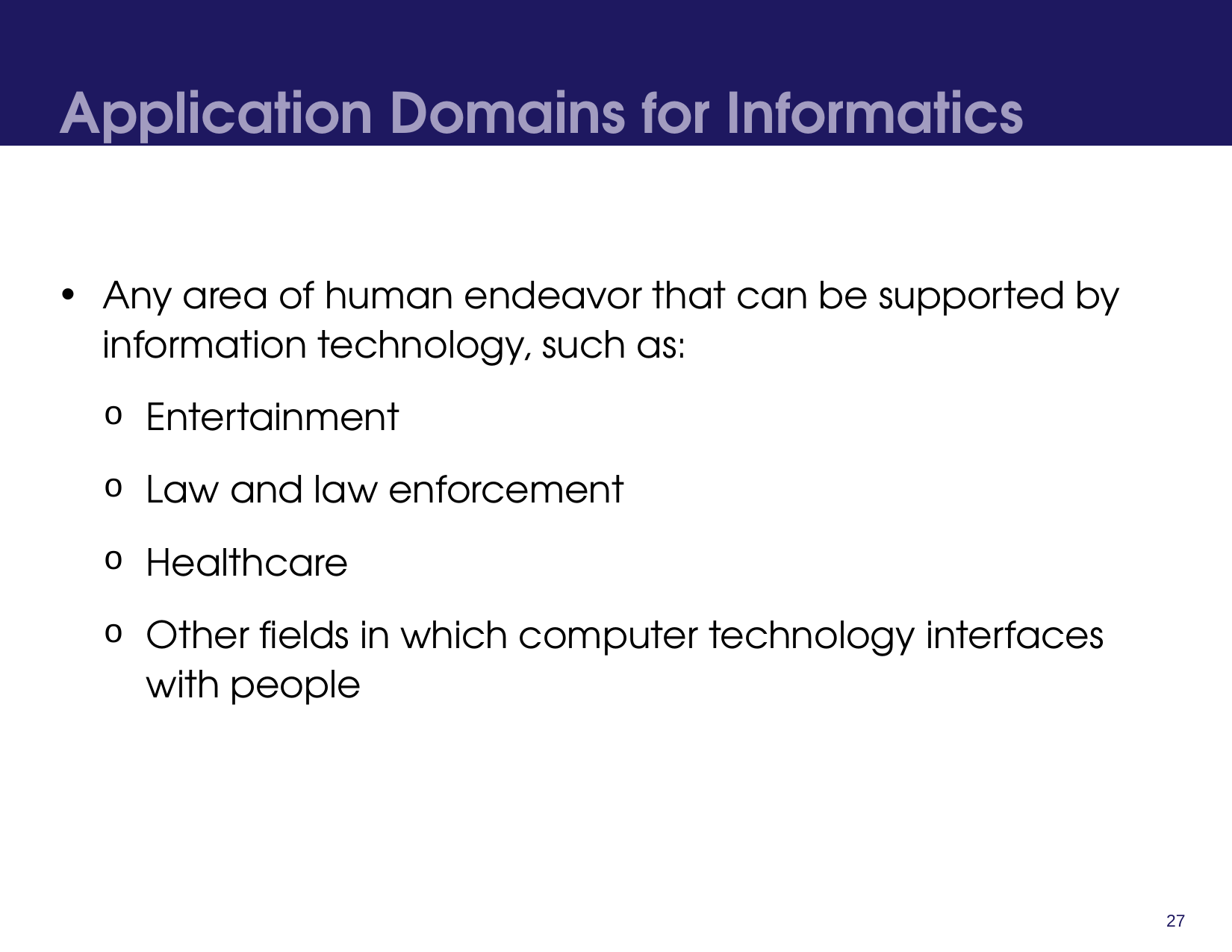

# Application Domains for Informatics
Any area of human endeavor that can be supported by information technology, such as:
Entertainment
Law and law enforcement
Healthcare
Other fields in which computer technology interfaces with people
27